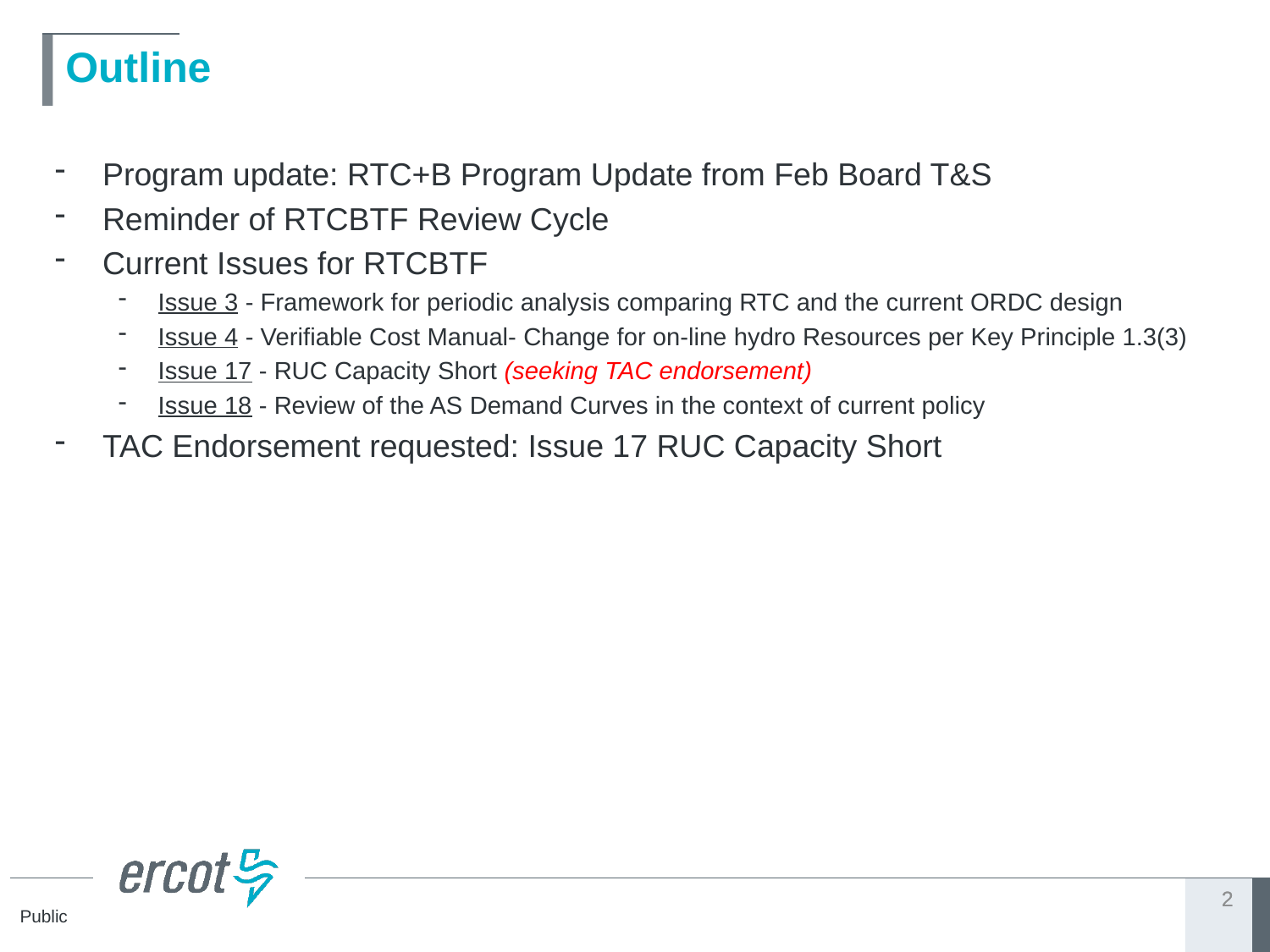

# Outline
Program update: RTC+B Program Update from Feb Board T&S
Reminder of RTCBTF Review Cycle
Current Issues for RTCBTF
Issue 3 - Framework for periodic analysis comparing RTC and the current ORDC design
Issue 4 - Verifiable Cost Manual- Change for on-line hydro Resources per Key Principle 1.3(3)
Issue 17 - RUC Capacity Short (seeking TAC endorsement)
Issue 18 - Review of the AS Demand Curves in the context of current policy
TAC Endorsement requested: Issue 17 RUC Capacity Short

2